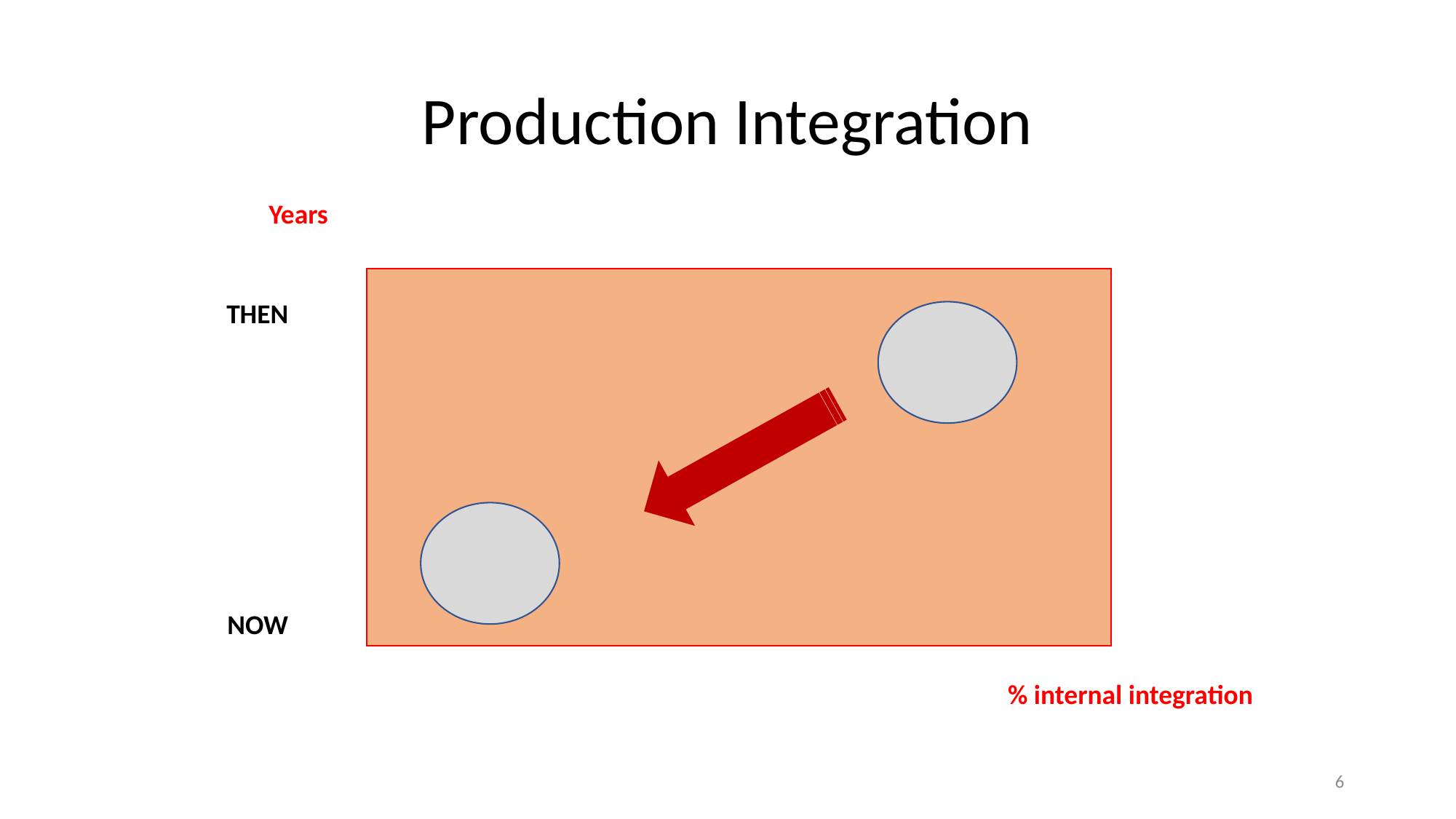

# Production Integration
Years

THEN

NOW
% internal integration

6